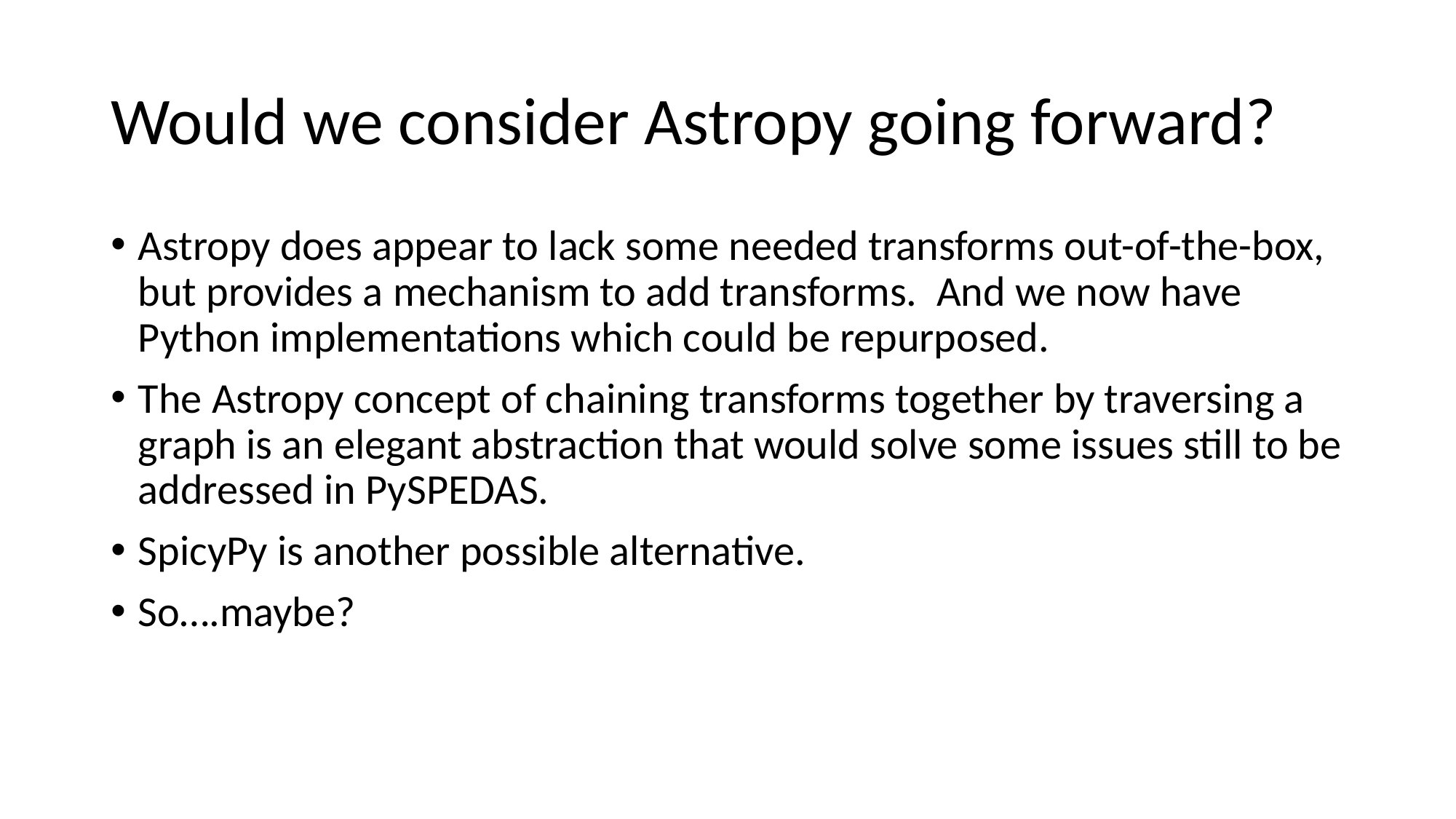

# Would we consider Astropy going forward?
Astropy does appear to lack some needed transforms out-of-the-box, but provides a mechanism to add transforms.  And we now have Python implementations which could be repurposed.
The Astropy concept of chaining transforms together by traversing a graph is an elegant abstraction that would solve some issues still to be addressed in PySPEDAS.
SpicyPy is another possible alternative.
So….maybe?